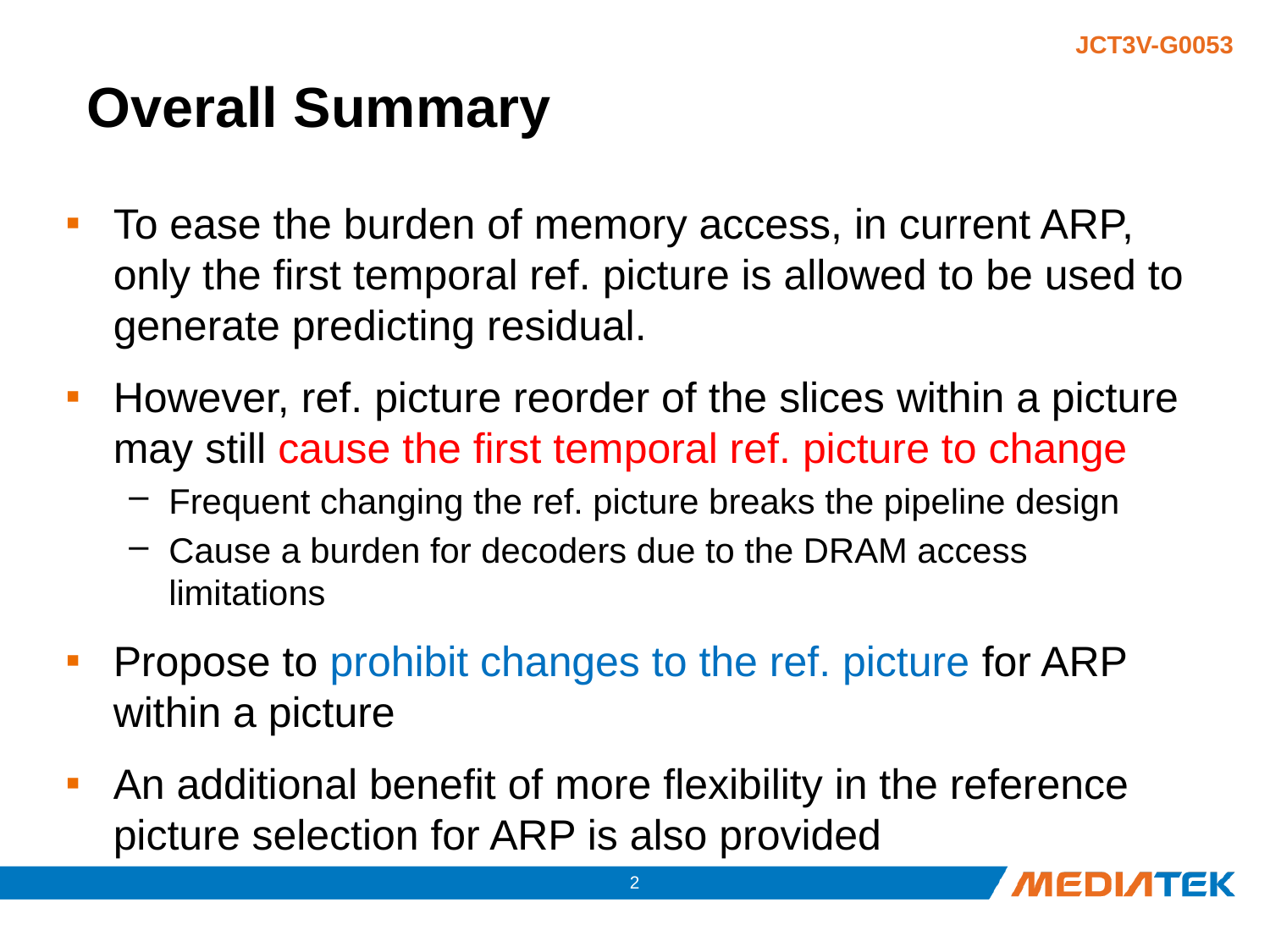

# Overall Summary
To ease the burden of memory access, in current ARP, only the first temporal ref. picture is allowed to be used to generate predicting residual.
However, ref. picture reorder of the slices within a picture may still cause the first temporal ref. picture to change
Frequent changing the ref. picture breaks the pipeline design
Cause a burden for decoders due to the DRAM access limitations
Propose to prohibit changes to the ref. picture for ARP within a picture
An additional benefit of more flexibility in the reference picture selection for ARP is also provided

2